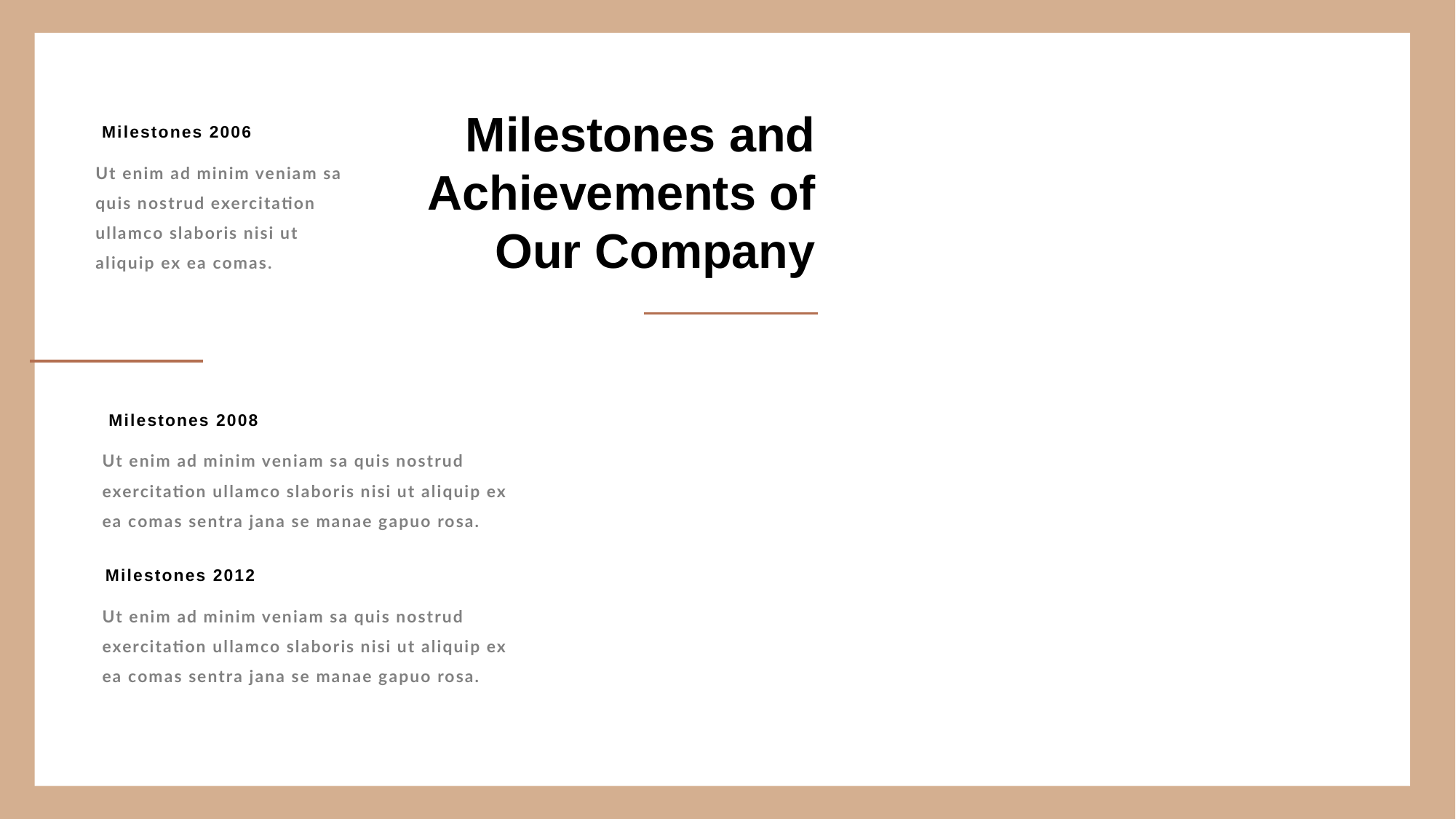

Milestones and Achievements of Our Company
Milestones 2006
Ut enim ad minim veniam sa quis nostrud exercitation ullamco slaboris nisi ut aliquip ex ea comas.

Milestones 2008
Ut enim ad minim veniam sa quis nostrud exercitation ullamco slaboris nisi ut aliquip ex ea comas sentra jana se manae gapuo rosa.
Milestones 2012
Ut enim ad minim veniam sa quis nostrud exercitation ullamco slaboris nisi ut aliquip ex ea comas sentra jana se manae gapuo rosa.